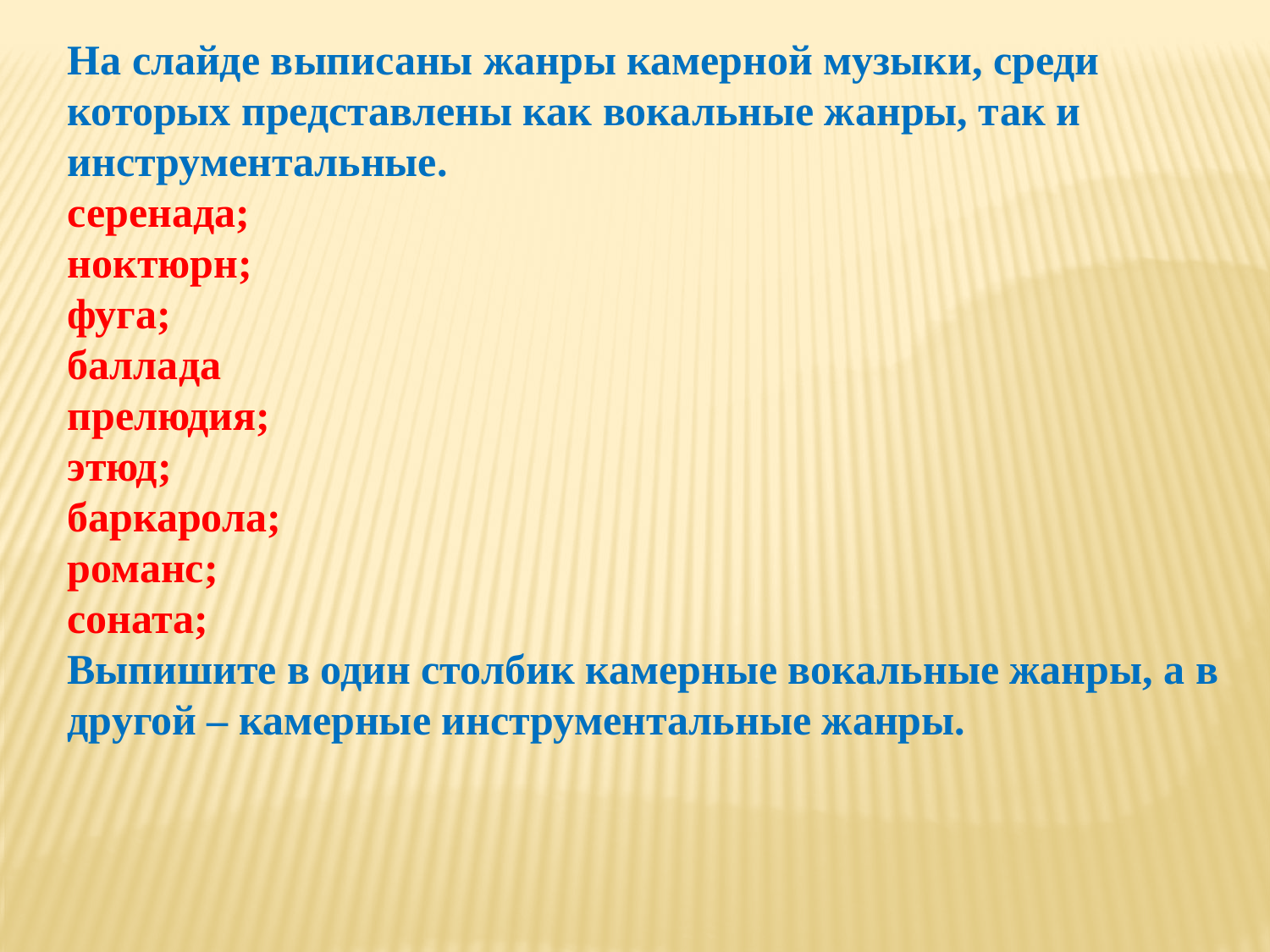

На слайде выписаны жанры камерной музыки, среди которых представлены как вокальные жанры, так и инструментальные.
серенада;
ноктюрн;
фуга;
баллада
прелюдия;
этюд;
баркарола;
романс;
соната;
Выпишите в один столбик камерные вокальные жанры, а в другой – камерные инструментальные жанры.